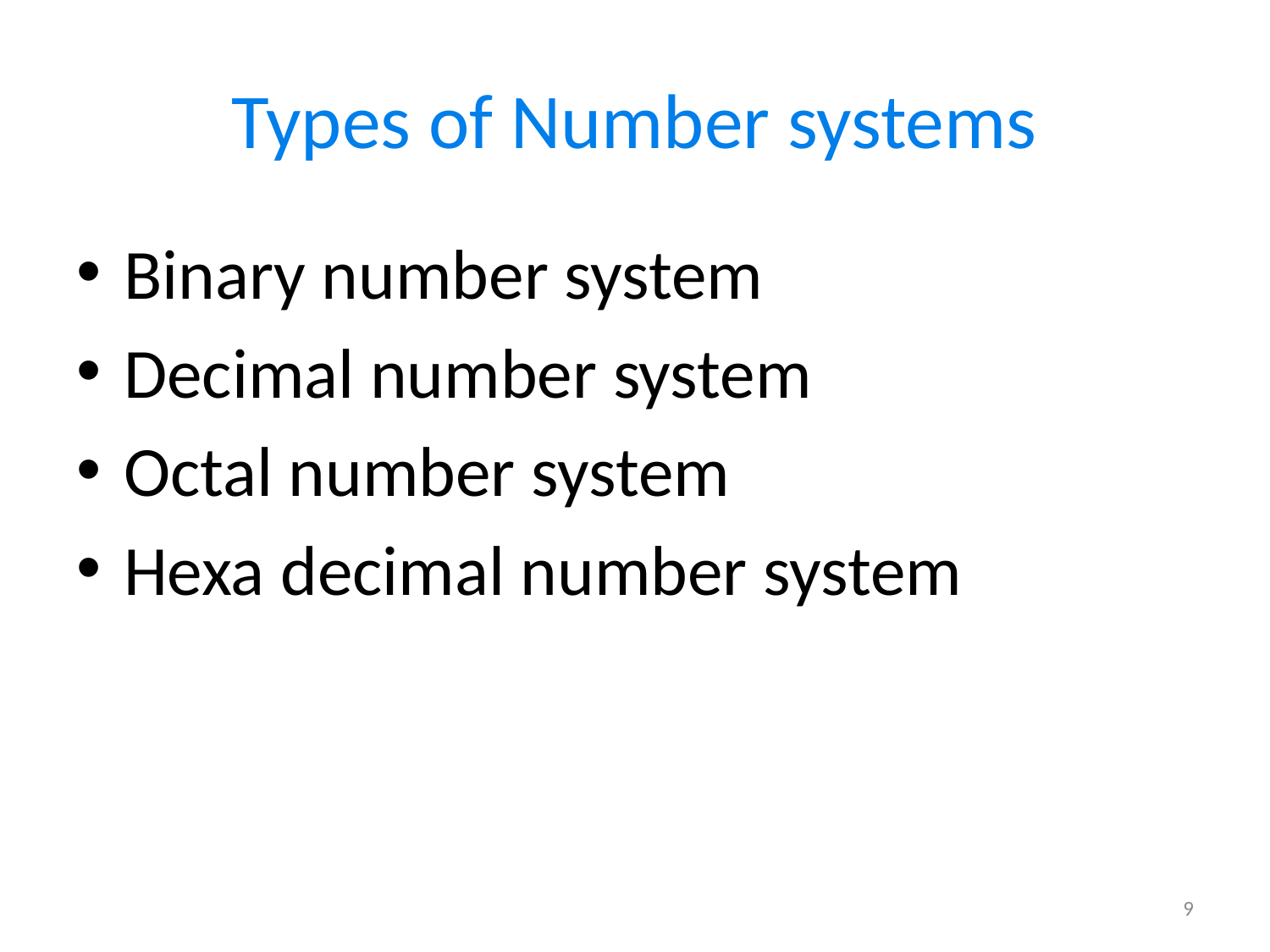

# Types of Number systems
Binary number system
Decimal number system
Octal number system
Hexa decimal number system

9